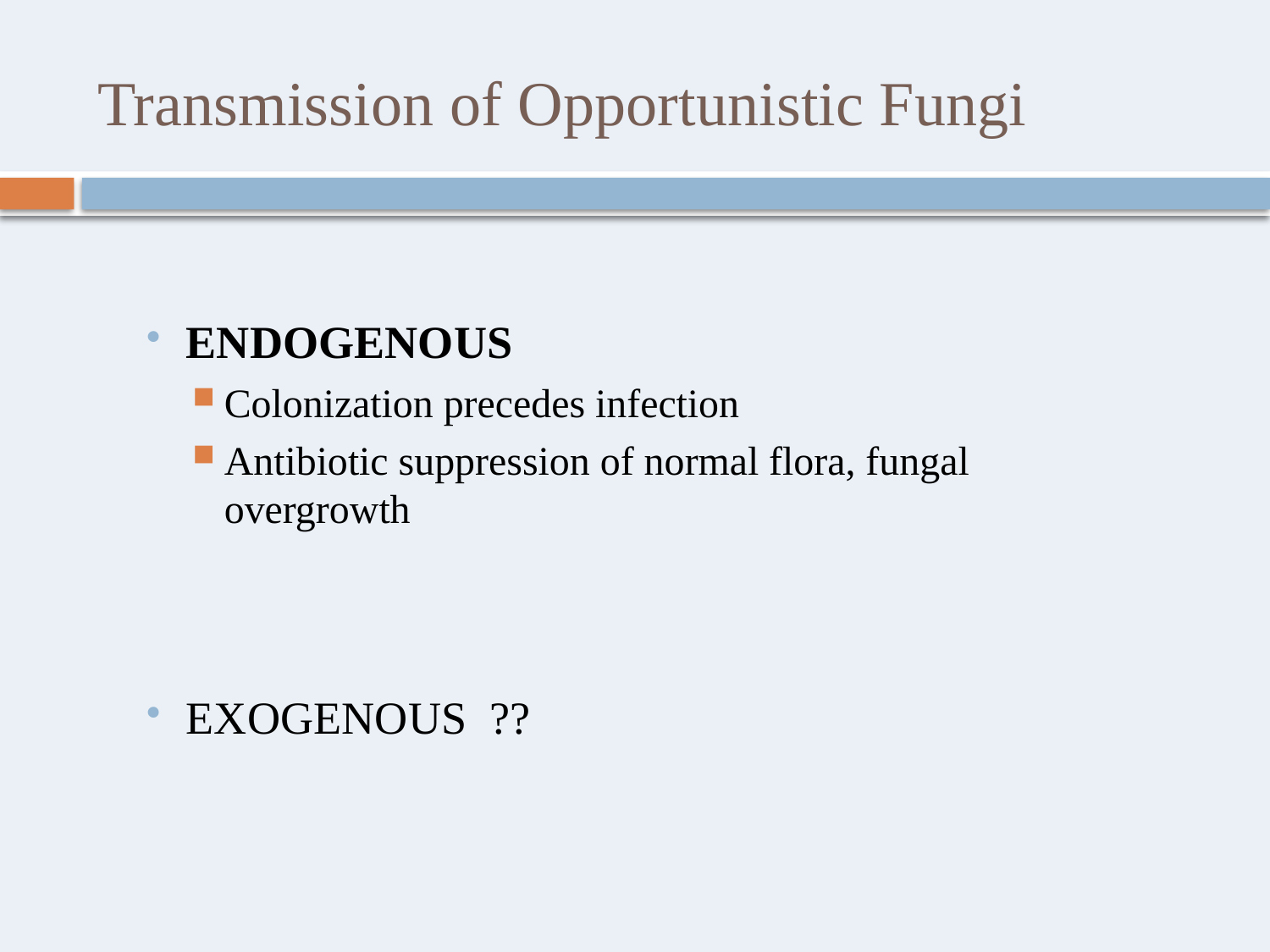

# Transmission of Opportunistic Fungi
ENDOGENOUS
Colonization precedes infection
Antibiotic suppression of normal flora, fungal overgrowth

EXOGENOUS  ??